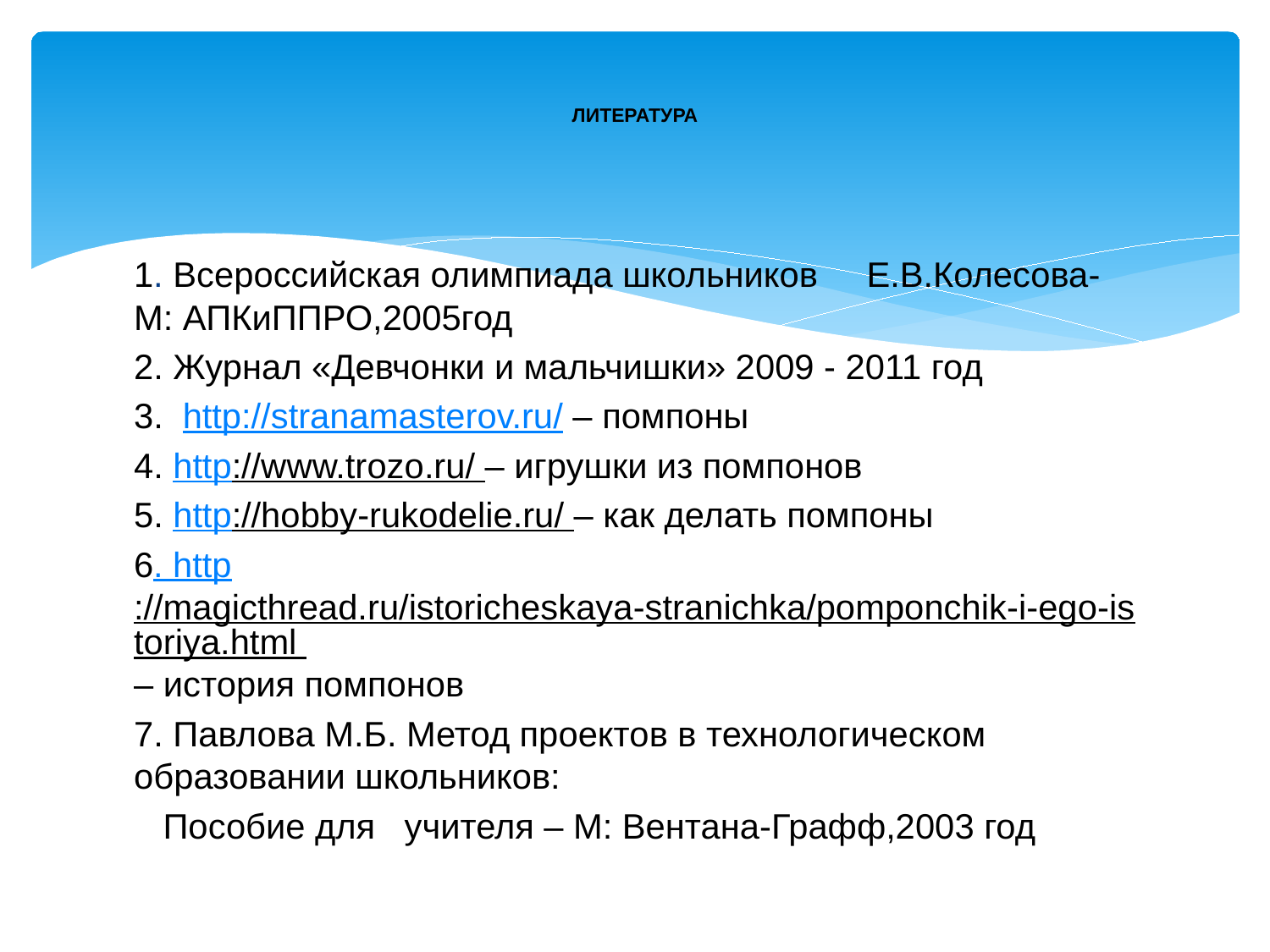

# ЛИТЕРАТУРА
1. Всероссийская олимпиада школьников     Е.В.Колесова- М: АПКиППРО,2005год
2. Журнал «Девчонки и мальчишки» 2009 - 2011 год
3.  http://stranamasterov.ru/ – помпоны
4. http://www.trozo.ru/ – игрушки из помпонов
5. http://hobby-rukodelie.ru/ – как делать помпоны
6. http://magicthread.ru/istoricheskaya-stranichka/pomponchik-i-ego-istoriya.html – история помпонов
7. Павлова М.Б. Метод проектов в технологическом    образовании школьников:
   Пособие для   учителя – М: Вентана-Графф,2003 год